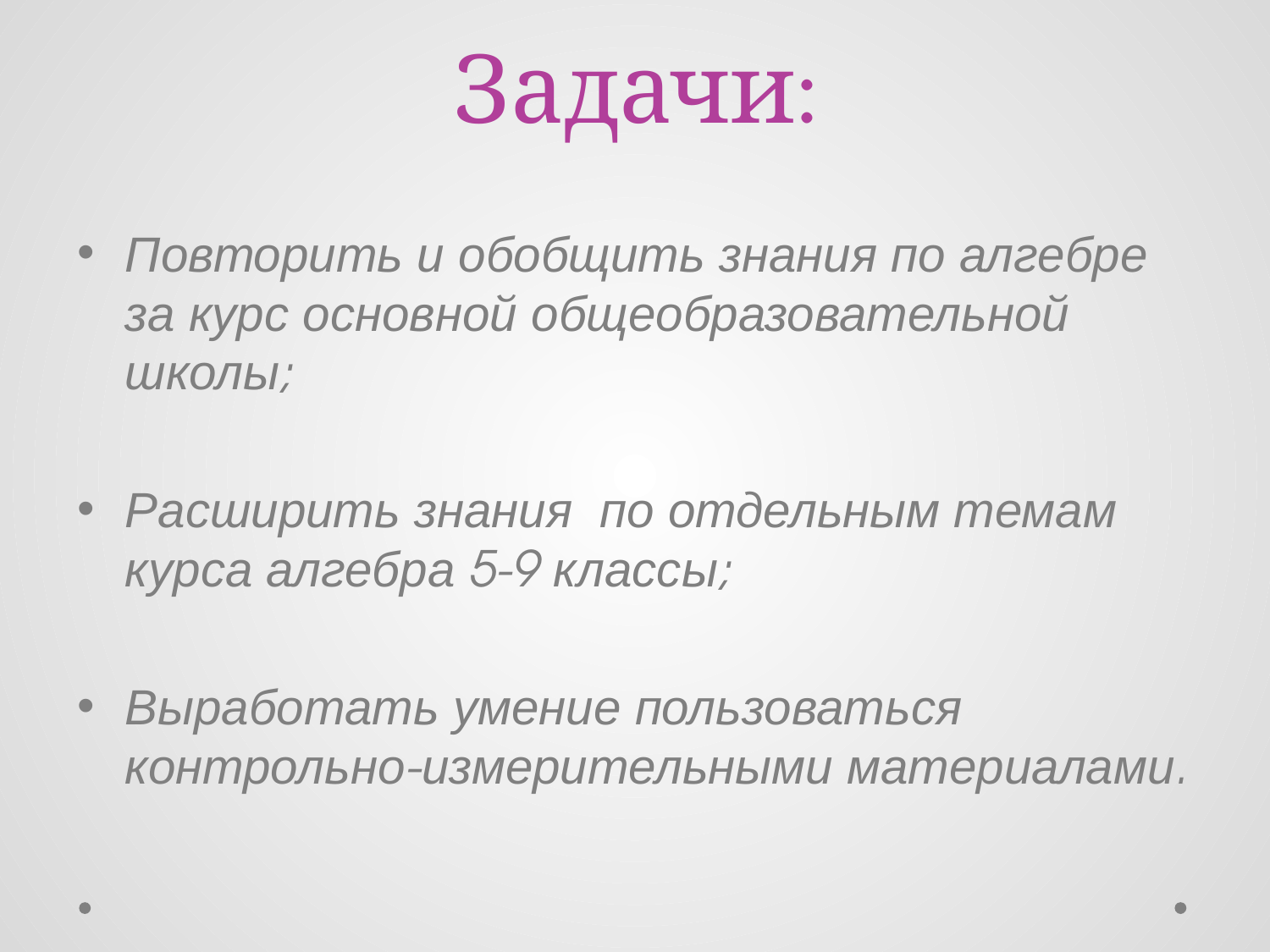

# Задачи:
Повторить и обобщить знания по алгебре за курс основной общеобразовательной школы;

Расширить знания  по отдельным темам курса алгебра 5-9 классы;

Выработать умение пользоваться контрольно-измерительными материалами.